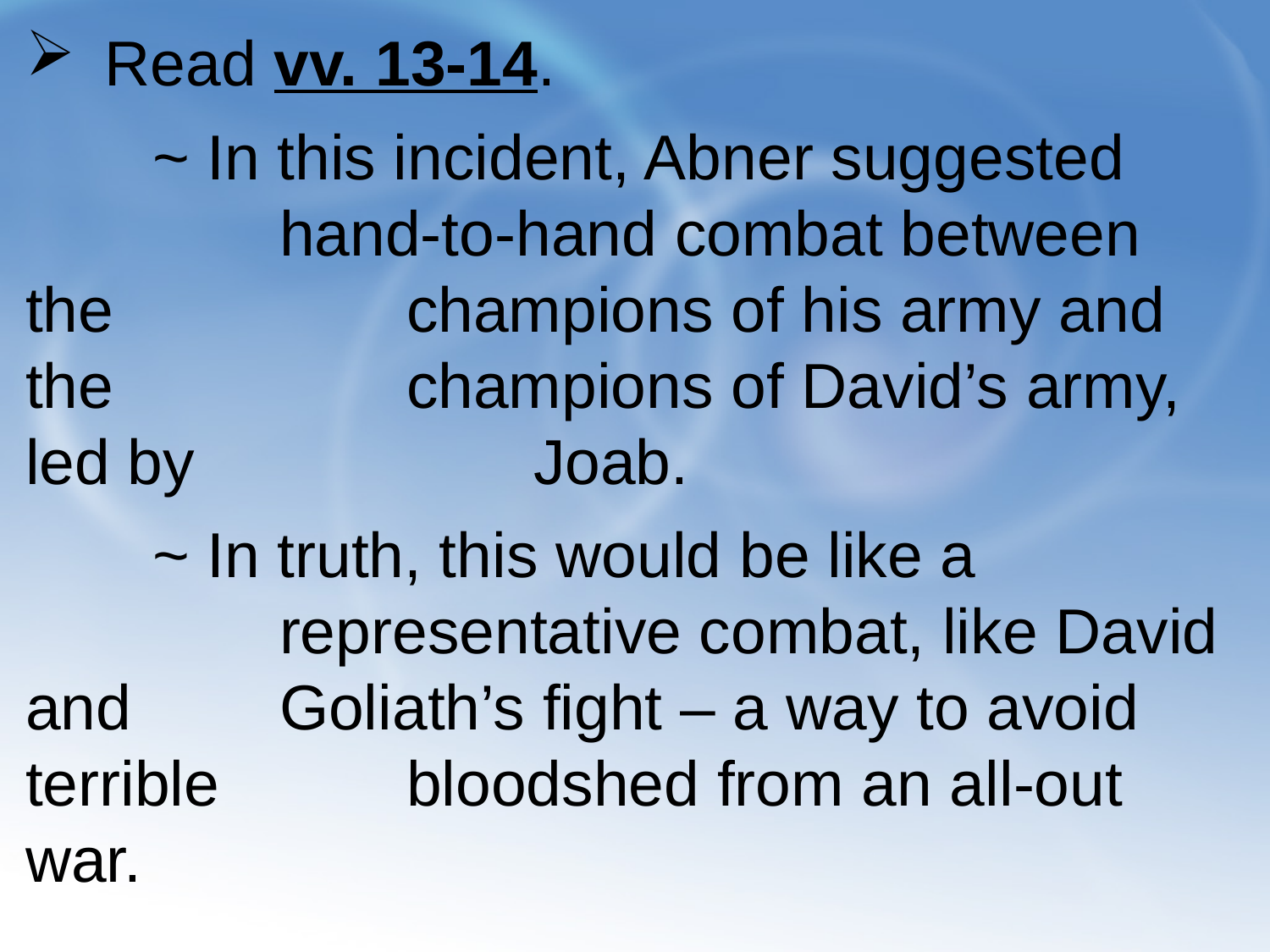

Read vv. 13-14.
	~ In this incident, Abner suggested 			hand-to-hand combat between the 			champions of his army and the 			champions of David’s army, led by 			Joab.
	~ In truth, this would be like a 				representative combat, like David and 		Goliath’s fight – a way to avoid terrible 		bloodshed from an all-out war.